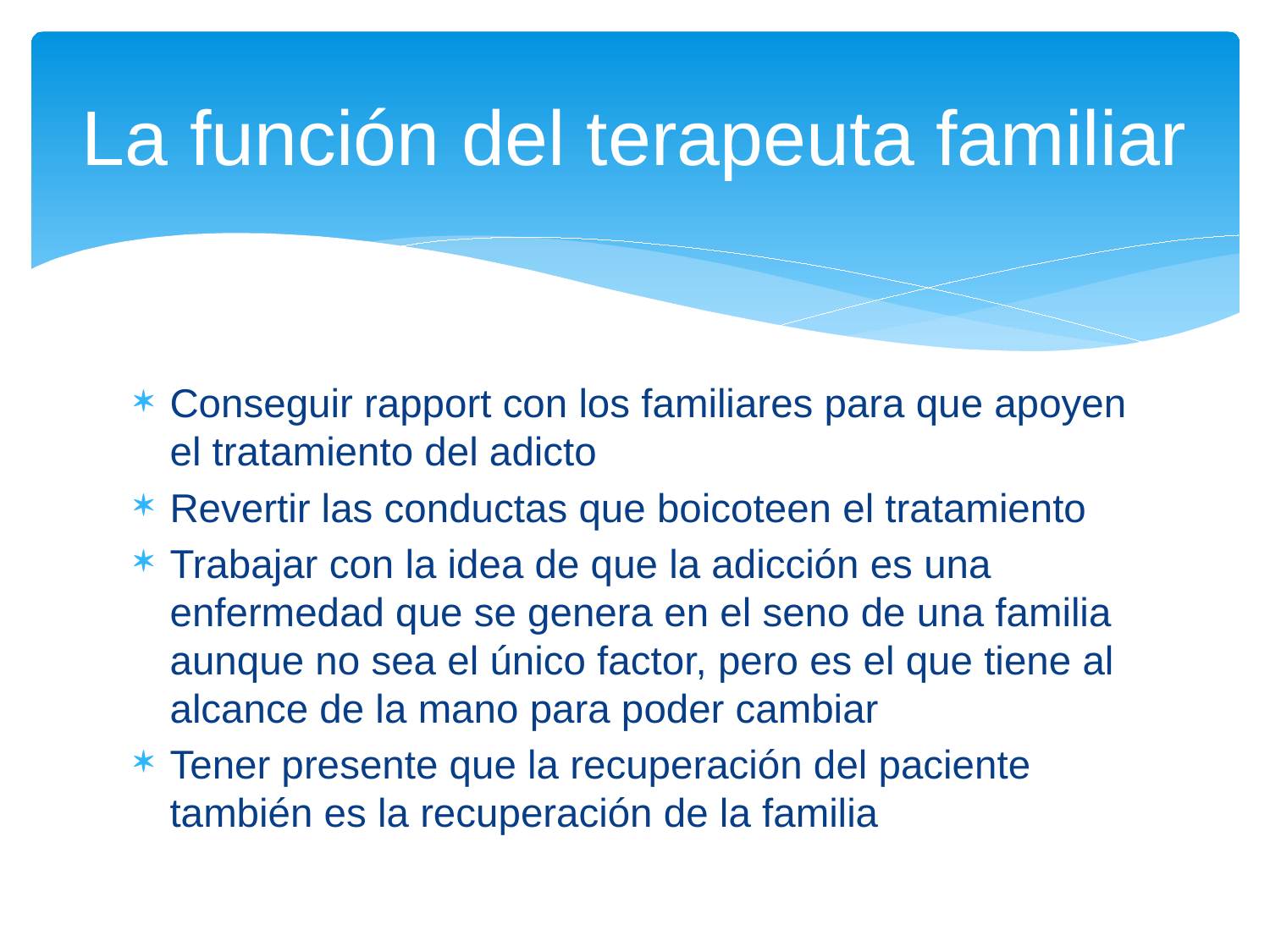

# La función del terapeuta familiar
Conseguir rapport con los familiares para que apoyen el tratamiento del adicto
Revertir las conductas que boicoteen el tratamiento
Trabajar con la idea de que la adicción es una enfermedad que se genera en el seno de una familia aunque no sea el único factor, pero es el que tiene al alcance de la mano para poder cambiar
Tener presente que la recuperación del paciente también es la recuperación de la familia